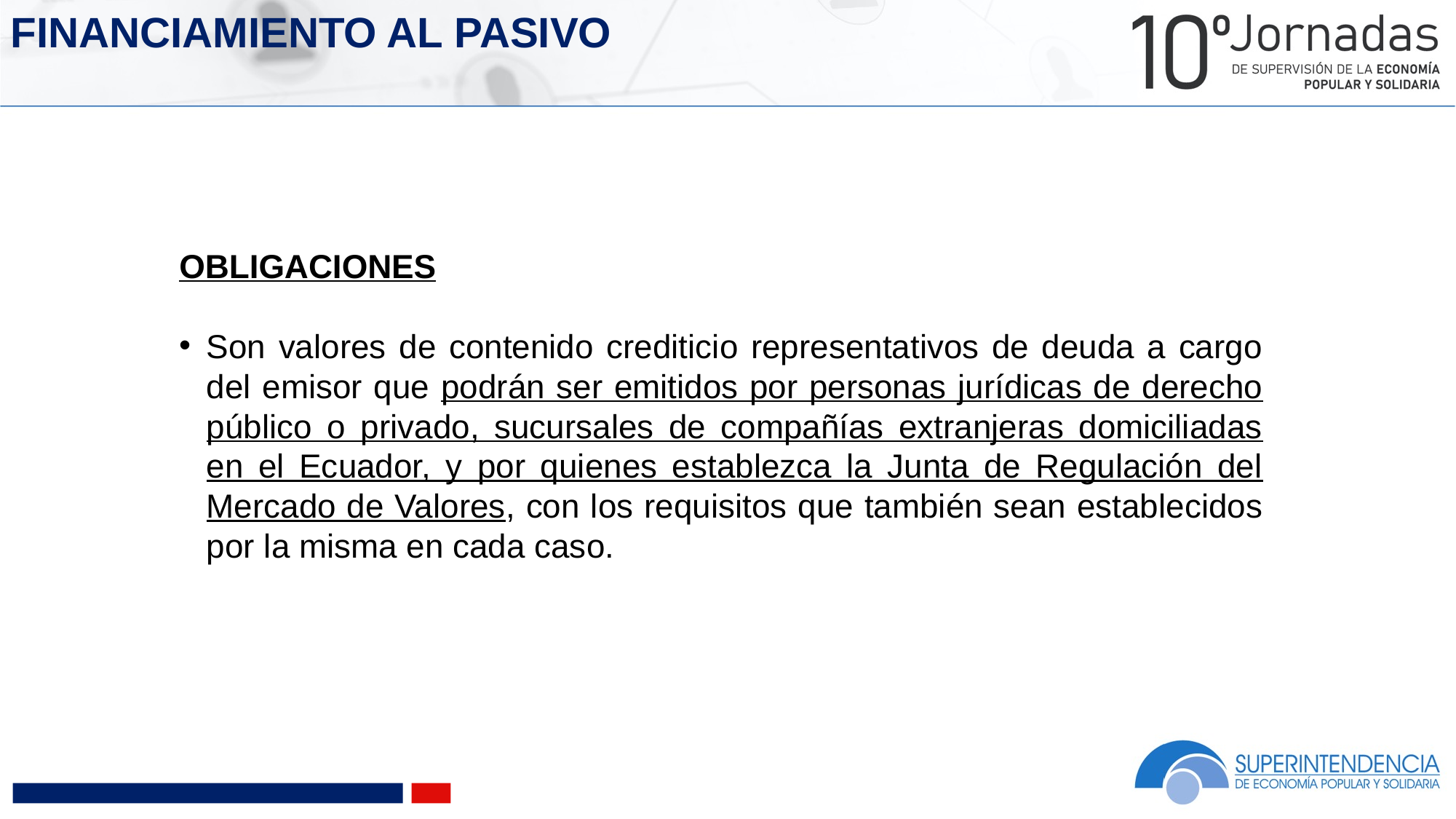

FINANCIAMIENTO AL PASIVO
OBLIGACIONES

Son valores de contenido crediticio representativos de deuda a cargo del emisor que podrán ser emitidos por personas jurídicas de derecho público o privado, sucursales de compañías extranjeras domiciliadas en el Ecuador, y por quienes establezca la Junta de Regulación del Mercado de Valores, con los requisitos que también sean establecidos por la misma en cada caso.